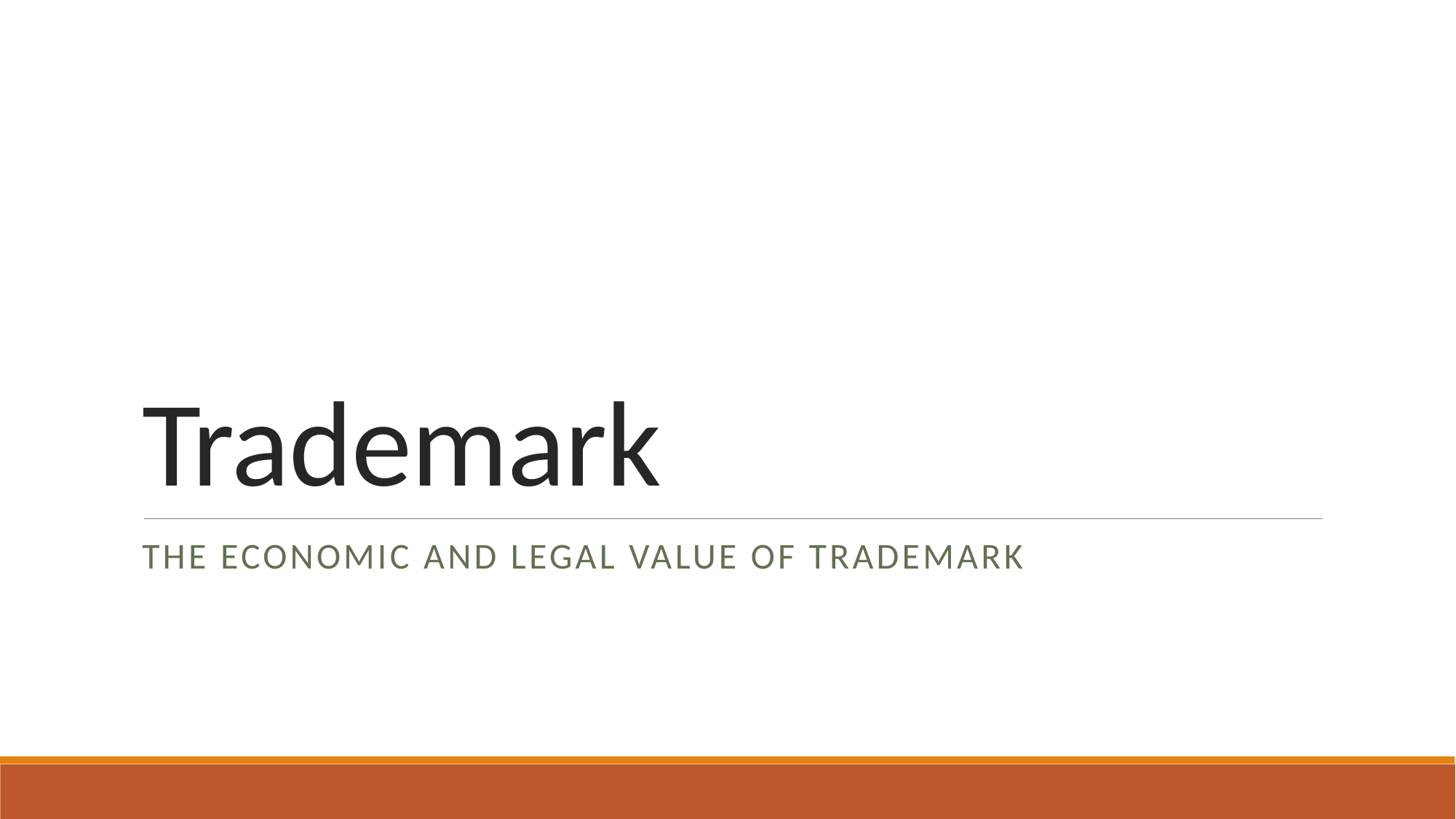

# Trademark
The Economic and Legal Value of Trademark